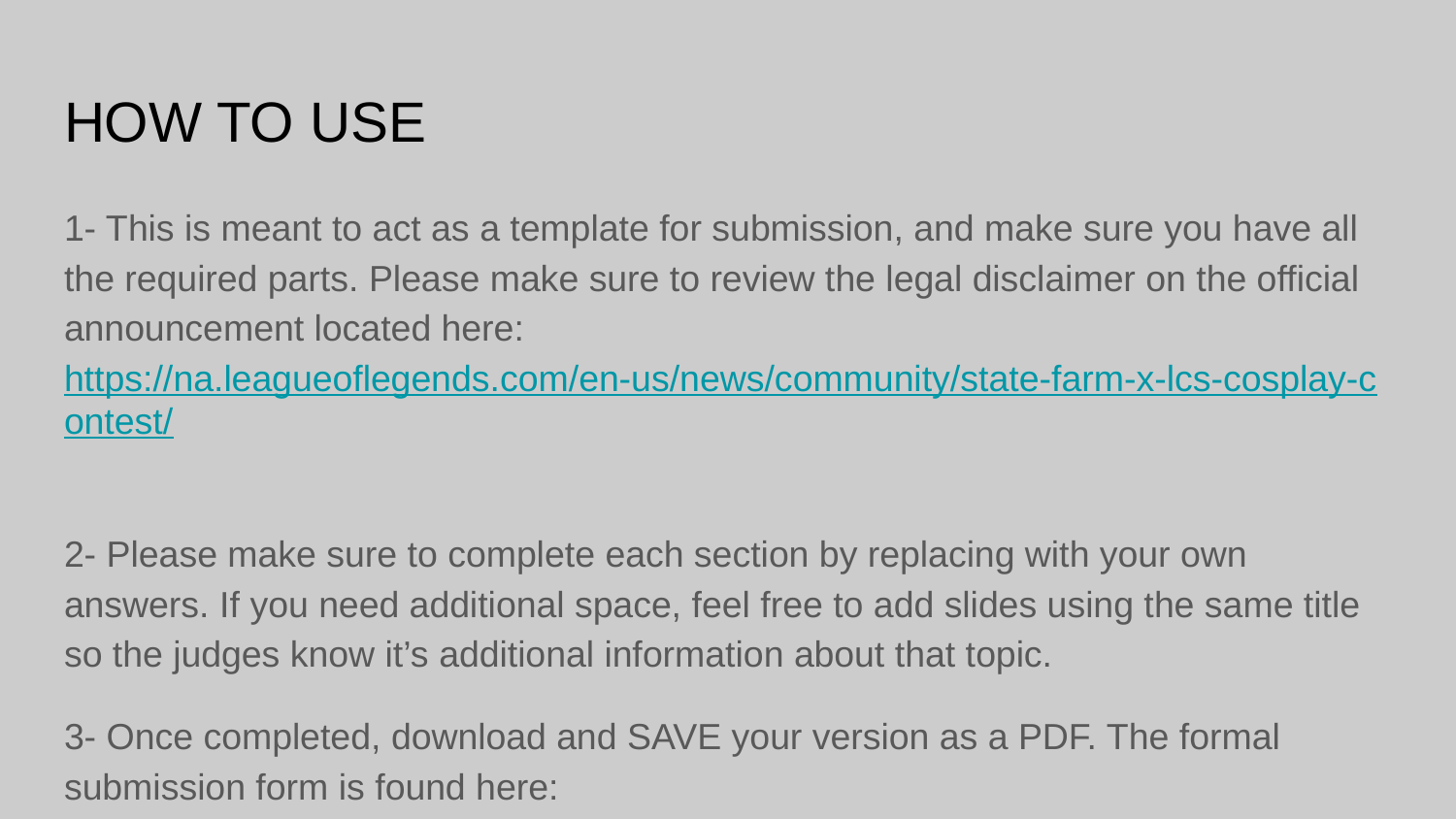

# HOW TO USE
1- This is meant to act as a template for submission, and make sure you have all the required parts. Please make sure to review the legal disclaimer on the official announcement located here:  https://na.leagueoflegends.com/en-us/news/community/state-farm-x-lcs-cosplay-contest/
2- Please make sure to complete each section by replacing with your own answers. If you need additional space, feel free to add slides using the same title so the judges know it’s additional information about that topic.
3- Once completed, download and SAVE your version as a PDF. The formal submission form is found here: